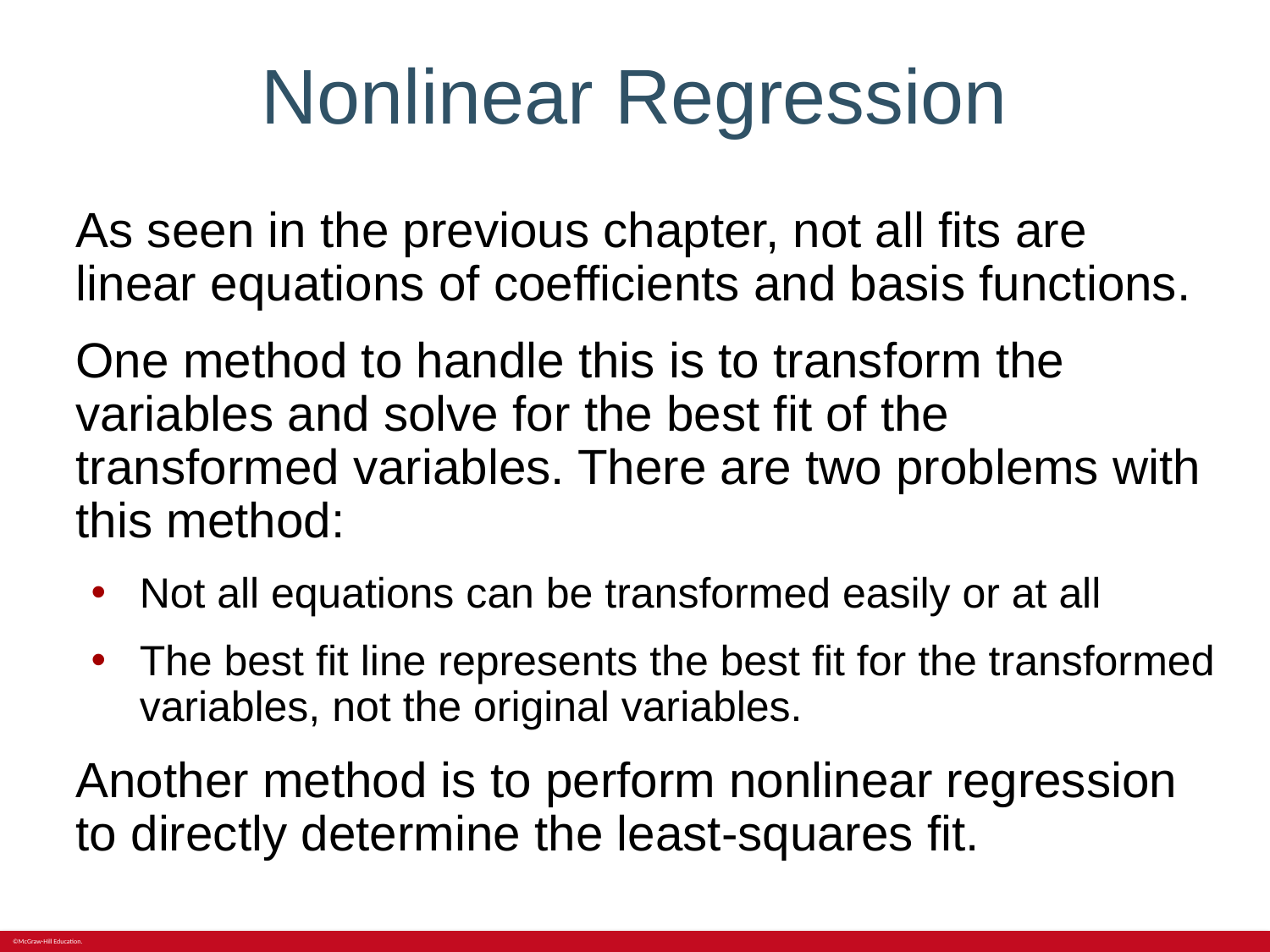

# Nonlinear Regression
As seen in the previous chapter, not all fits are linear equations of coefficients and basis functions.
One method to handle this is to transform the variables and solve for the best fit of the transformed variables. There are two problems with this method:
Not all equations can be transformed easily or at all
The best fit line represents the best fit for the transformed variables, not the original variables.
Another method is to perform nonlinear regression to directly determine the least-squares fit.